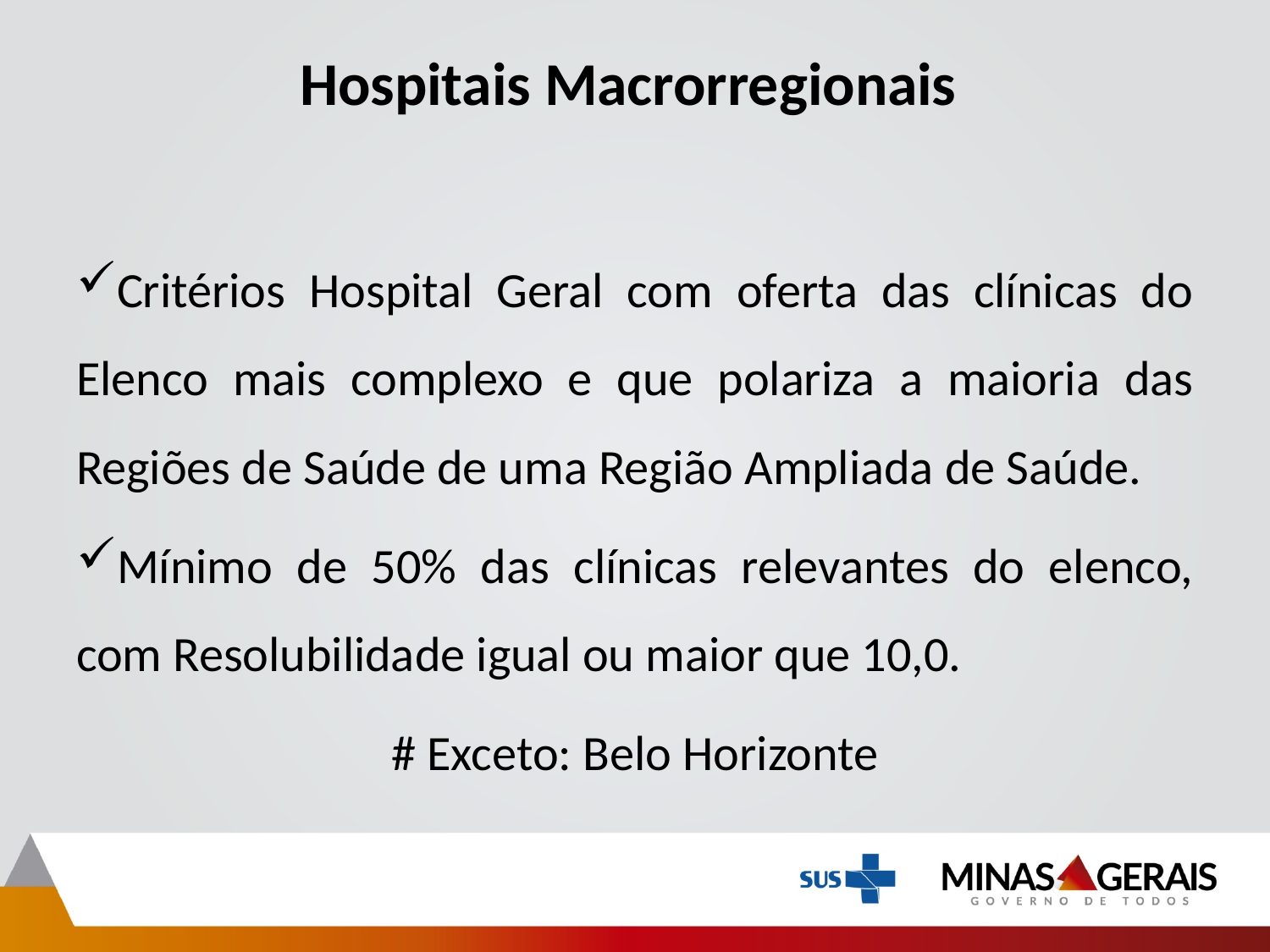

# Hospitais Macrorregionais
Critérios Hospital Geral com oferta das clínicas do Elenco mais complexo e que polariza a maioria das Regiões de Saúde de uma Região Ampliada de Saúde.
Mínimo de 50% das clínicas relevantes do elenco, com Resolubilidade igual ou maior que 10,0.
# Exceto: Belo Horizonte